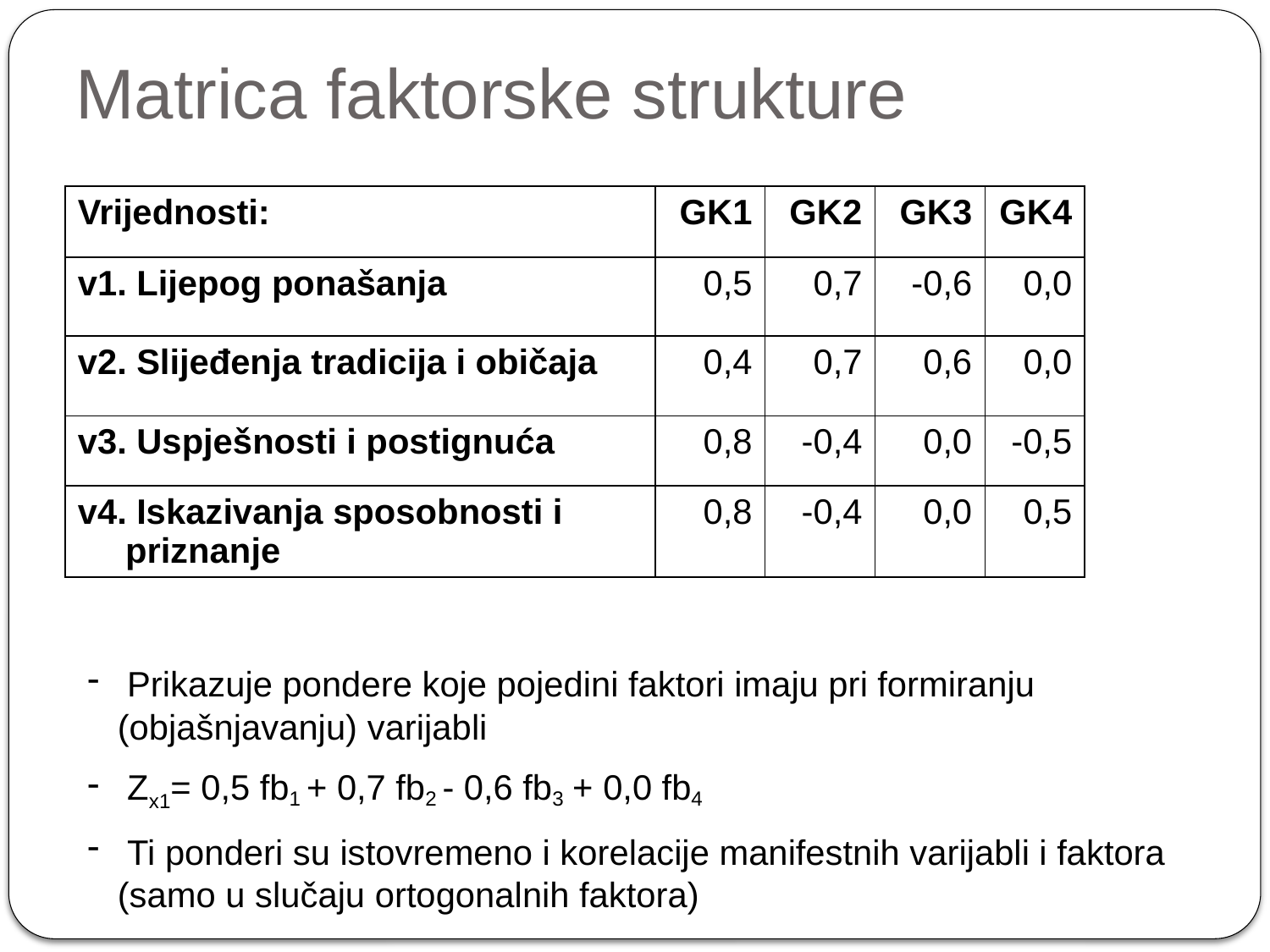

# Matrica faktorske strukture
| Vrijednosti: | GK1 | GK2 | GK3 | GK4 |
| --- | --- | --- | --- | --- |
| v1. Lijepog ponašanja | 0,5 | 0,7 | -0,6 | 0,0 |
| v2. Slijeđenja tradicija i običaja | 0,4 | 0,7 | 0,6 | 0,0 |
| v3. Uspješnosti i postignuća | 0,8 | -0,4 | 0,0 | -0,5 |
| v4. Iskazivanja sposobnosti i priznanje | 0,8 | -0,4 | 0,0 | 0,5 |
 Prikazuje pondere koje pojedini faktori imaju pri formiranju (objašnjavanju) varijabli
 Zx1= 0,5 fb1 + 0,7 fb2 - 0,6 fb3 + 0,0 fb4
 Ti ponderi su istovremeno i korelacije manifestnih varijabli i faktora (samo u slučaju ortogonalnih faktora)